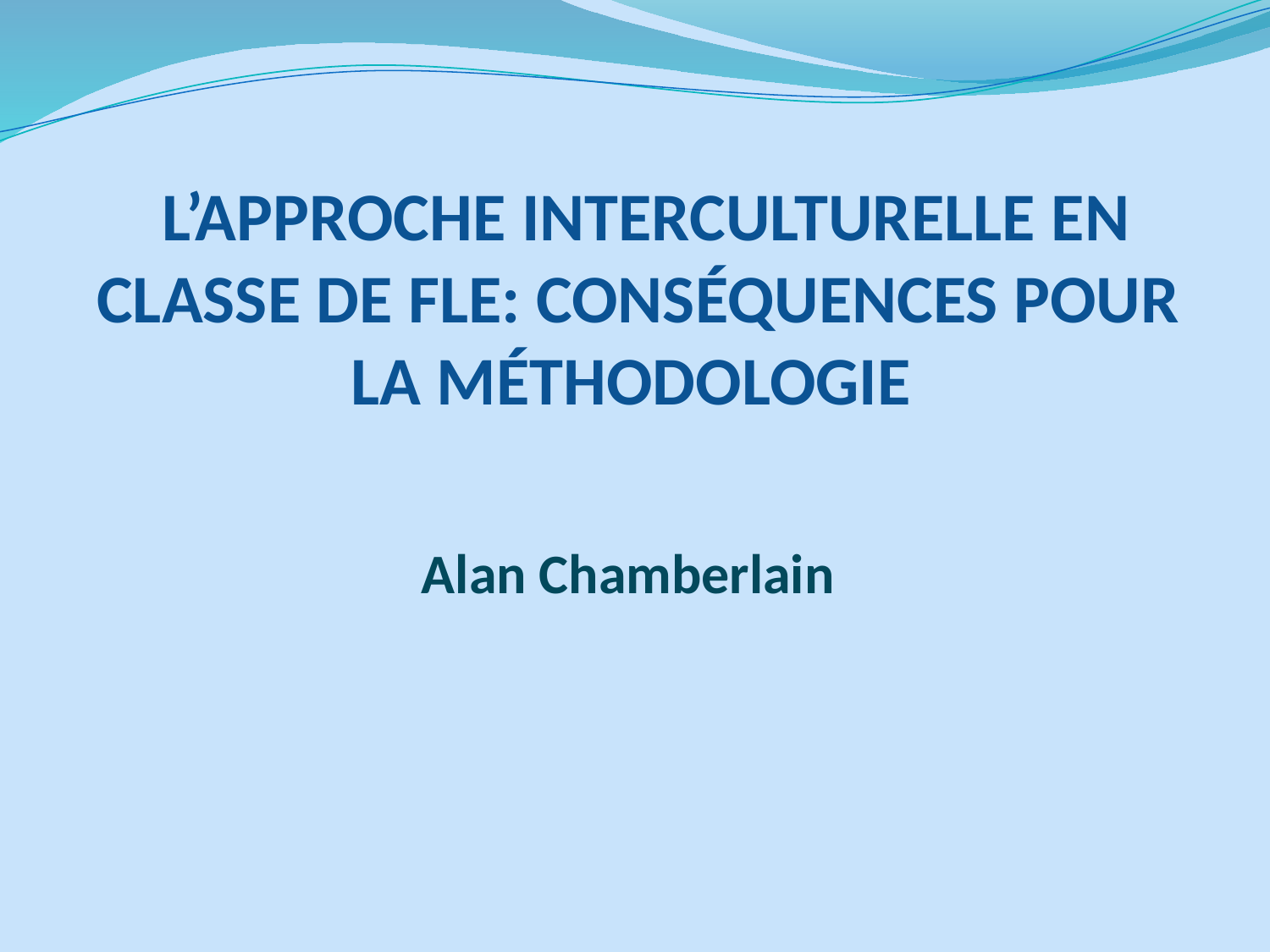

# L’approche interculturelle en classe de FLE: conséquences pour la méthodologie   Alan Chamberlain